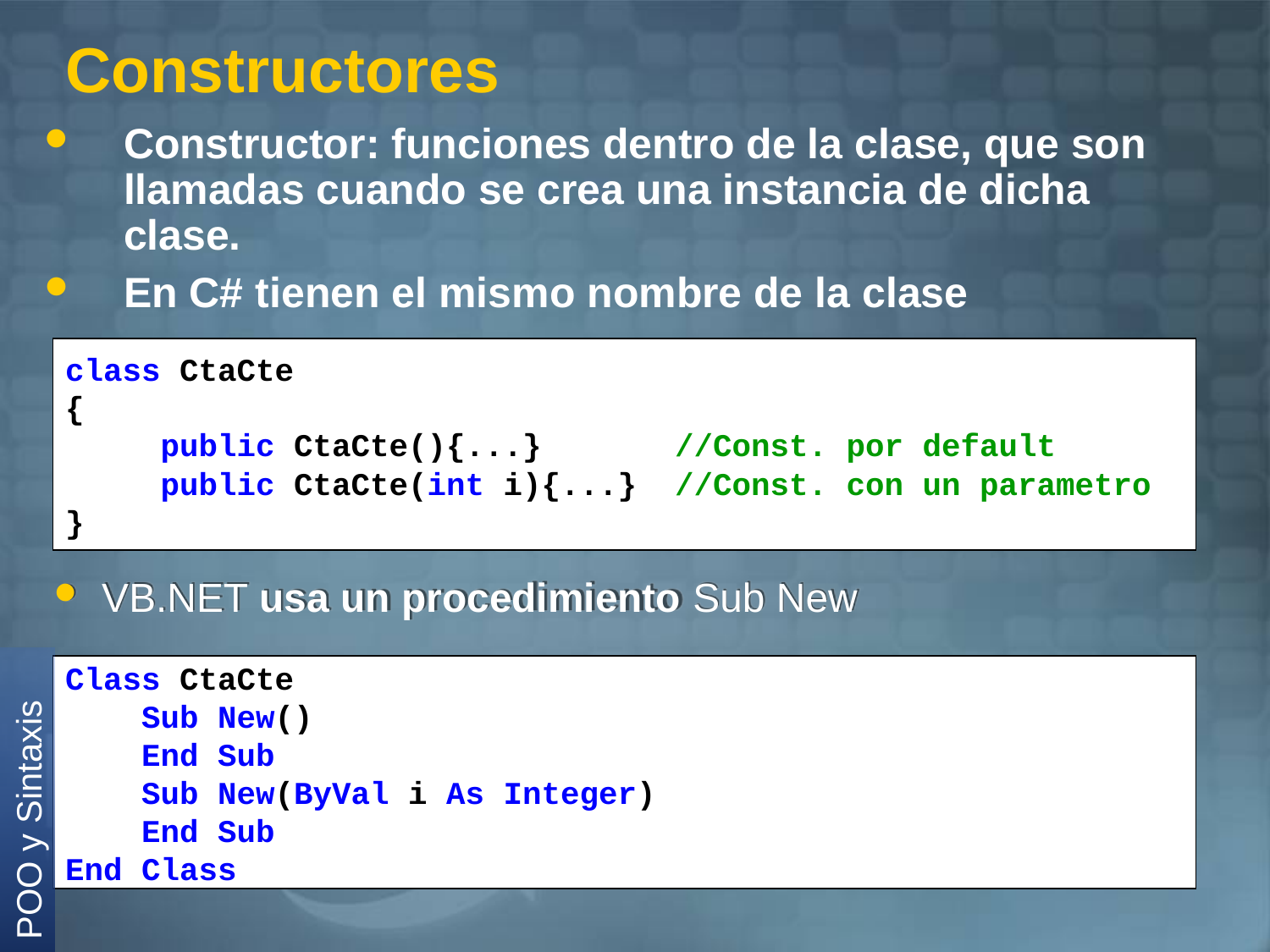

# Constructores
Constructor: funciones dentro de la clase, que son  llamadas cuando se crea una instancia de dicha clase.
En C# tienen el mismo nombre de la clase
class CtaCte
{
     public CtaCte(){...}       //Const. por default
     public CtaCte(int i){...}  //Const. con un parametro
}
VB.NET usa un procedimiento Sub New
Class CtaCte
    Sub New()
    End Sub
    Sub New(ByVal i As Integer)
    End Sub
End Class
POO y Sintaxis